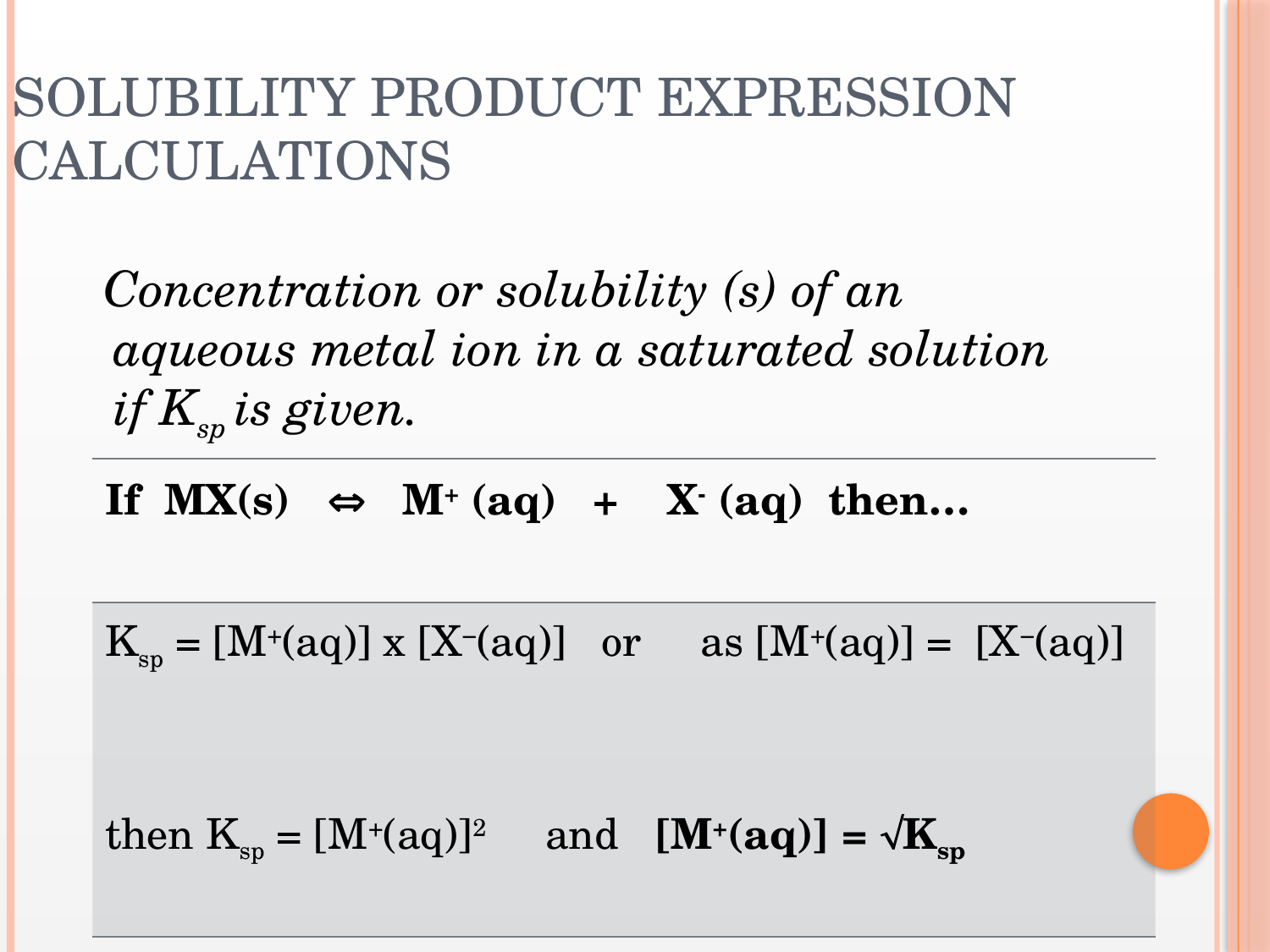

# Solubility product expression calculations
  Concentration or solubility (s) of an aqueous metal ion in a saturated solution if Ksp is given.

| If MX(s) ⇔ M+ (aq) + X- (aq) then… |
| --- |
| Ksp = [M+(aq)] x [X−(aq)] or as [M+(aq)] = [X−(aq)]   then Ksp = [M+(aq)]2 and [M+(aq)] = √Ksp |